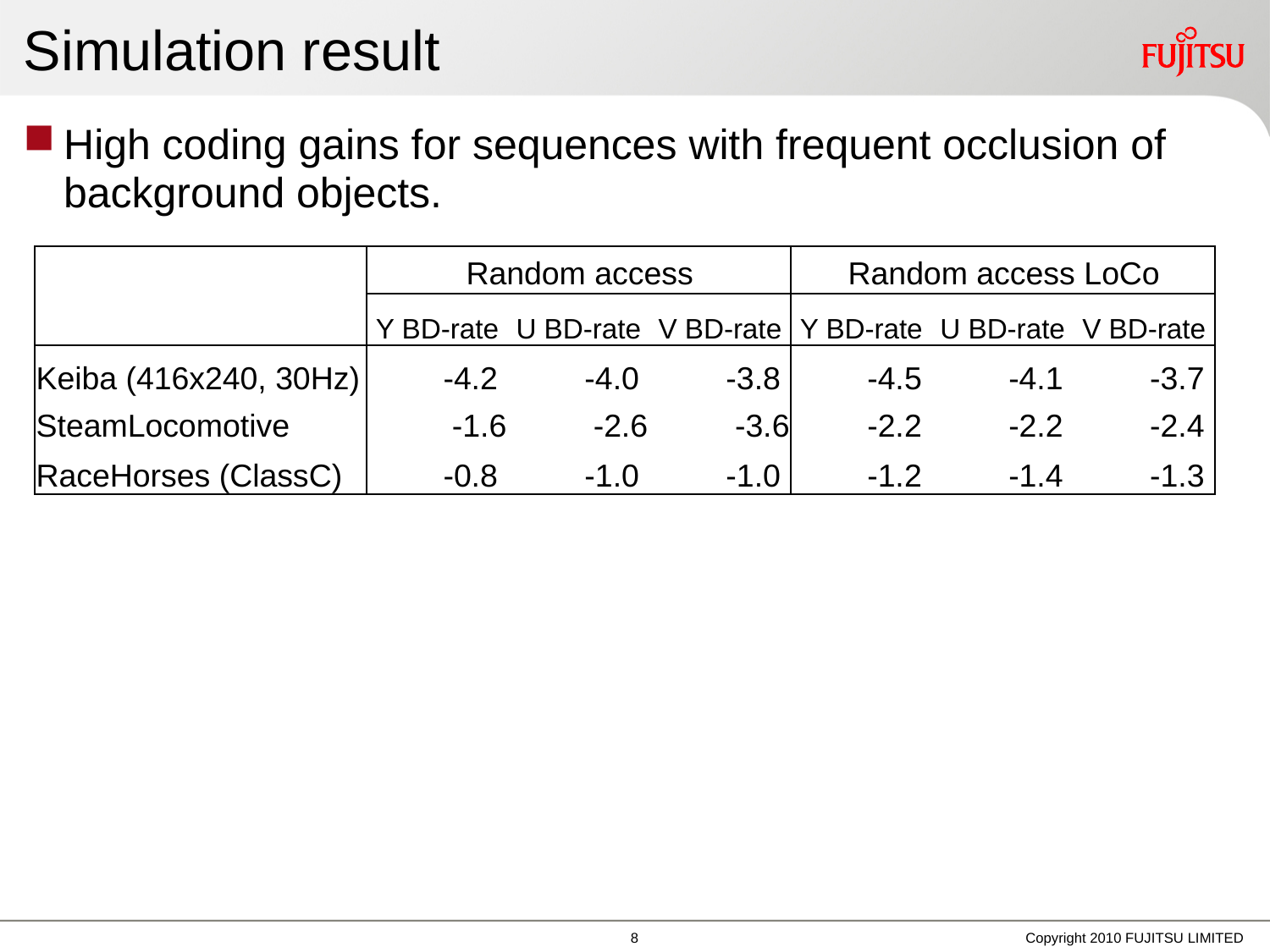

# Simulation result
High coding gains for sequences with frequent occlusion of background objects.
|  |  |  |  |  |  |  |
| --- | --- | --- | --- | --- | --- | --- |
|  | Random access |  |  | Random access LoCo |  |  |
|  | Y BD-rate | U BD-rate | V BD-rate | Y BD-rate | U BD-rate | V BD-rate |
| Keiba (416x240, 30Hz) | -4.2 | -4.0 | -3.8 | -4.5 | -4.1 | -3.7 |
| SteamLocomotive | -1.6 | -2.6 | -3.6 | -2.2 | -2.2 | -2.4 |
| RaceHorses (ClassC) | -0.8 | -1.0 | -1.0 | -1.2 | -1.4 | -1.3 |
8
Copyright 2010 FUJITSU LIMITED